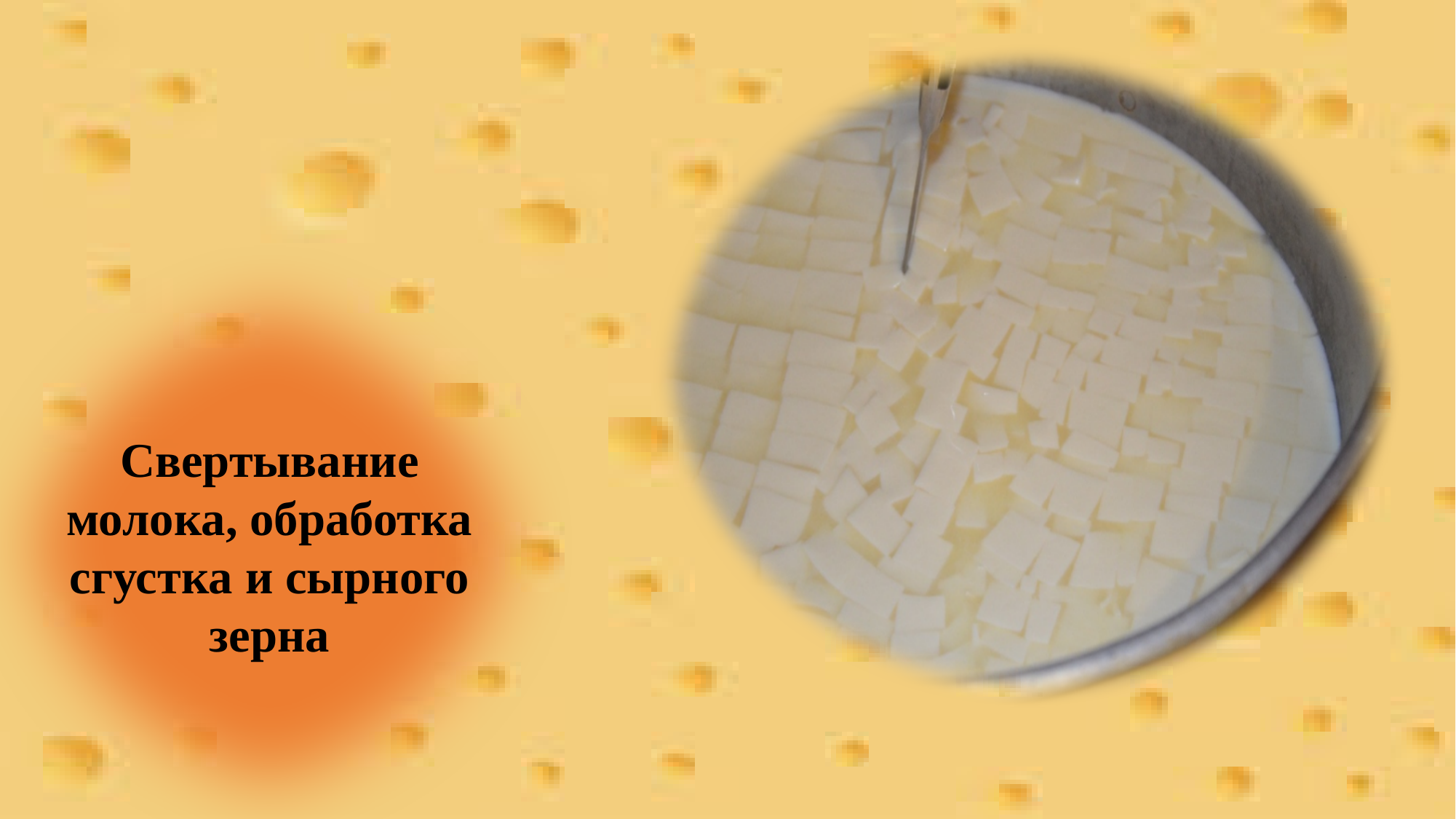

Свертывание молока, обработка сгустка и сырного зерна